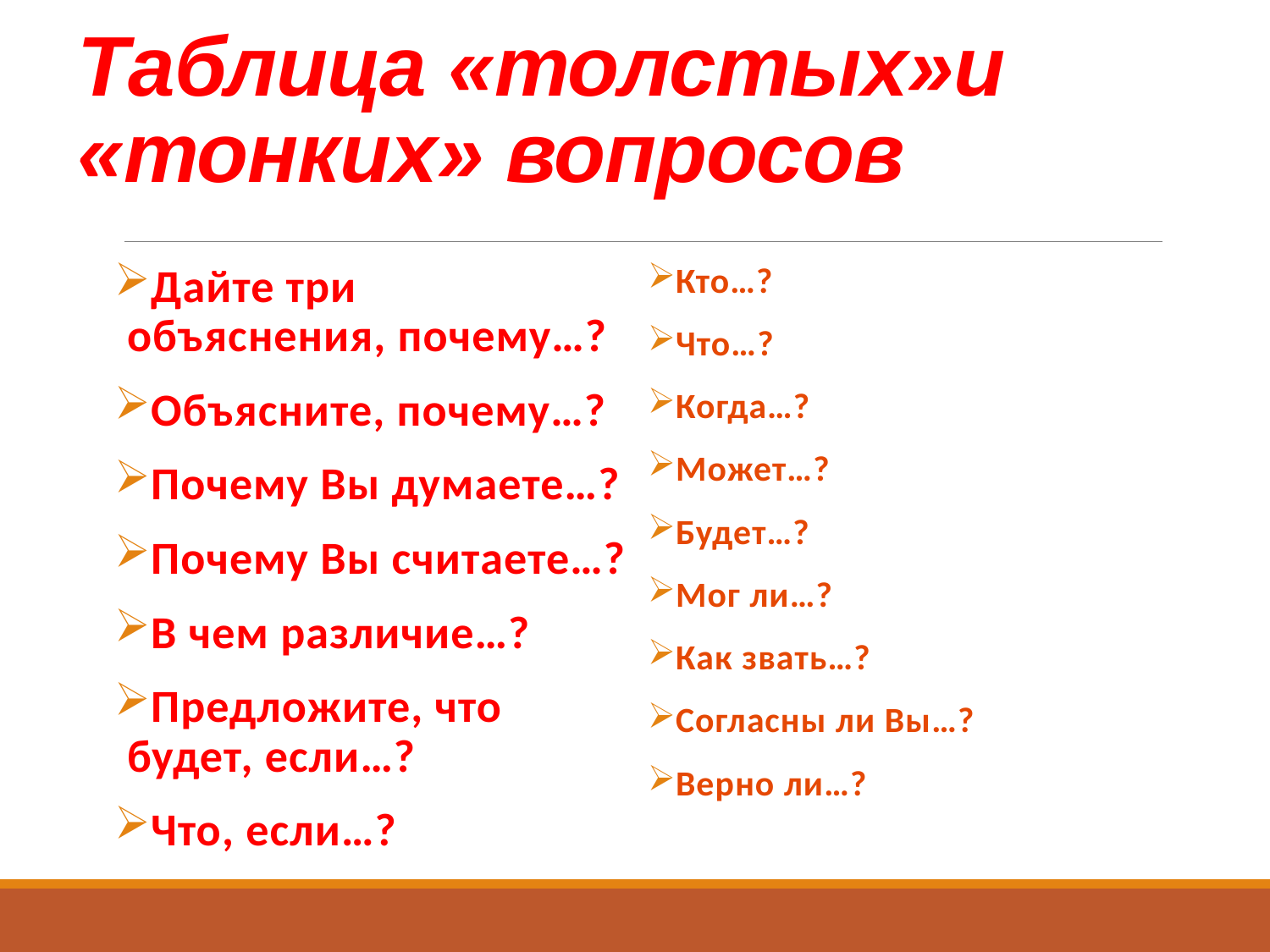

# Таблица «толстых»и «тонких» вопросов
Дайте три объяснения, почему…?
Объясните, почему…?
Почему Вы думаете…?
Почему Вы считаете…?
В чем различие…?
Предложите, что будет, если…?
Что, если…?
Кто…?
Что…?
Когда…?
Может…?
Будет…?
Мог ли…?
Как звать…?
Согласны ли Вы…?
Верно ли…?